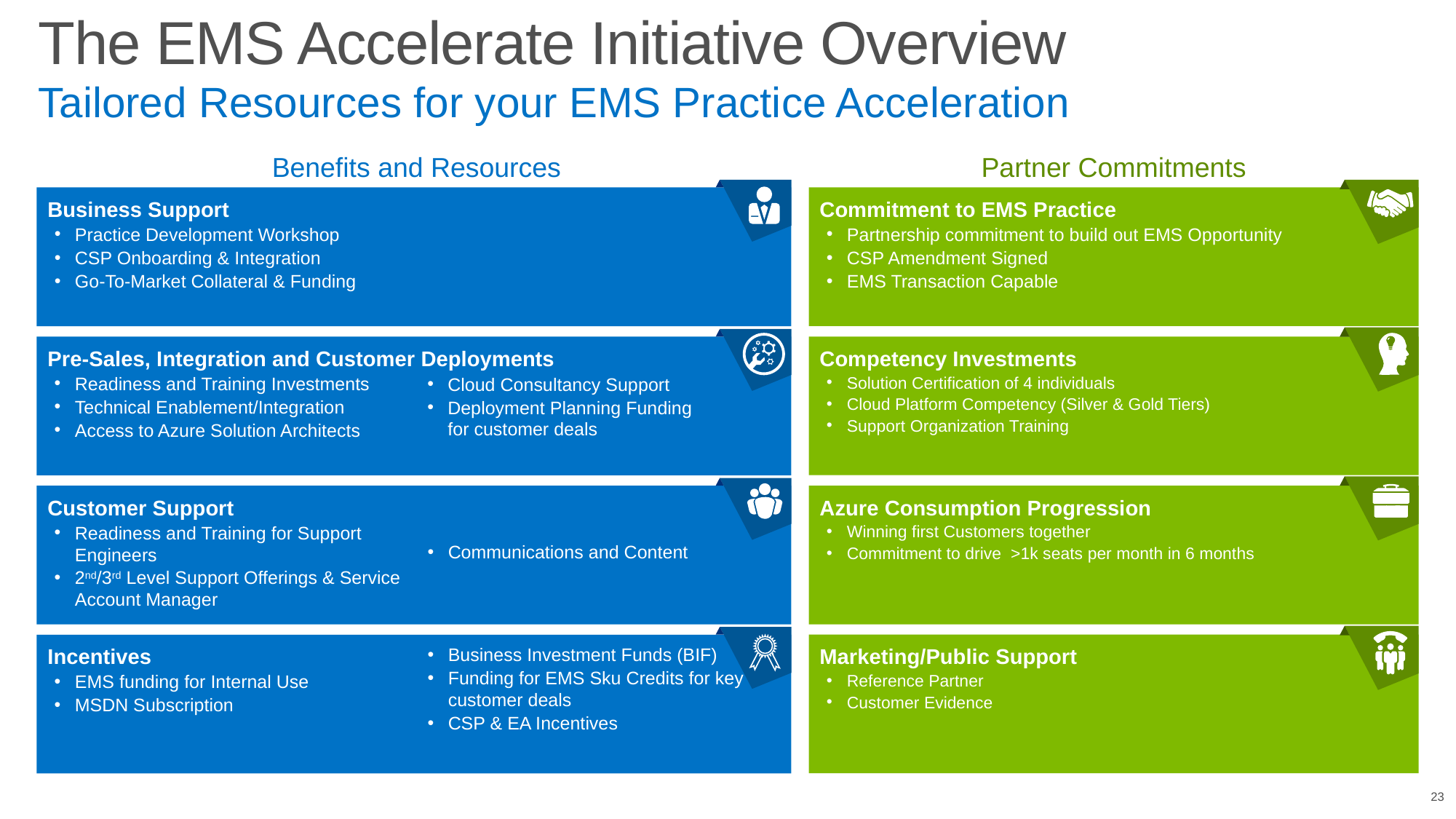

# The EMS Accelerate Initiative Overview
Tailored Resources for your EMS Practice Acceleration
Benefits and Resources
Partner Commitments

Commitment to EMS Practice
Partnership commitment to build out EMS Opportunity
CSP Amendment Signed
EMS Transaction Capable
Business Support
Practice Development Workshop
CSP Onboarding & Integration
Go-To-Market Collateral & Funding

Pre-Sales, Integration and Customer Deployments
Readiness and Training Investments
Technical Enablement/Integration
Access to Azure Solution Architects

Competency Investments
Solution Certification of 4 individuals
Cloud Platform Competency (Silver & Gold Tiers)
Support Organization Training
Cloud Consultancy Support
Deployment Planning Funding for customer deals

Customer Support
Readiness and Training for Support Engineers
2nd/3rd Level Support Offerings & Service Account Manager

Communications and Content
Azure Consumption Progression
Winning first Customers together
Commitment to drive  >1k seats per month in 6 months

Marketing/Public Support
Reference Partner
Customer Evidence
Incentives
EMS funding for Internal Use
MSDN Subscription

Business Investment Funds (BIF)
Funding for EMS Sku Credits for key customer deals
CSP & EA Incentives
23